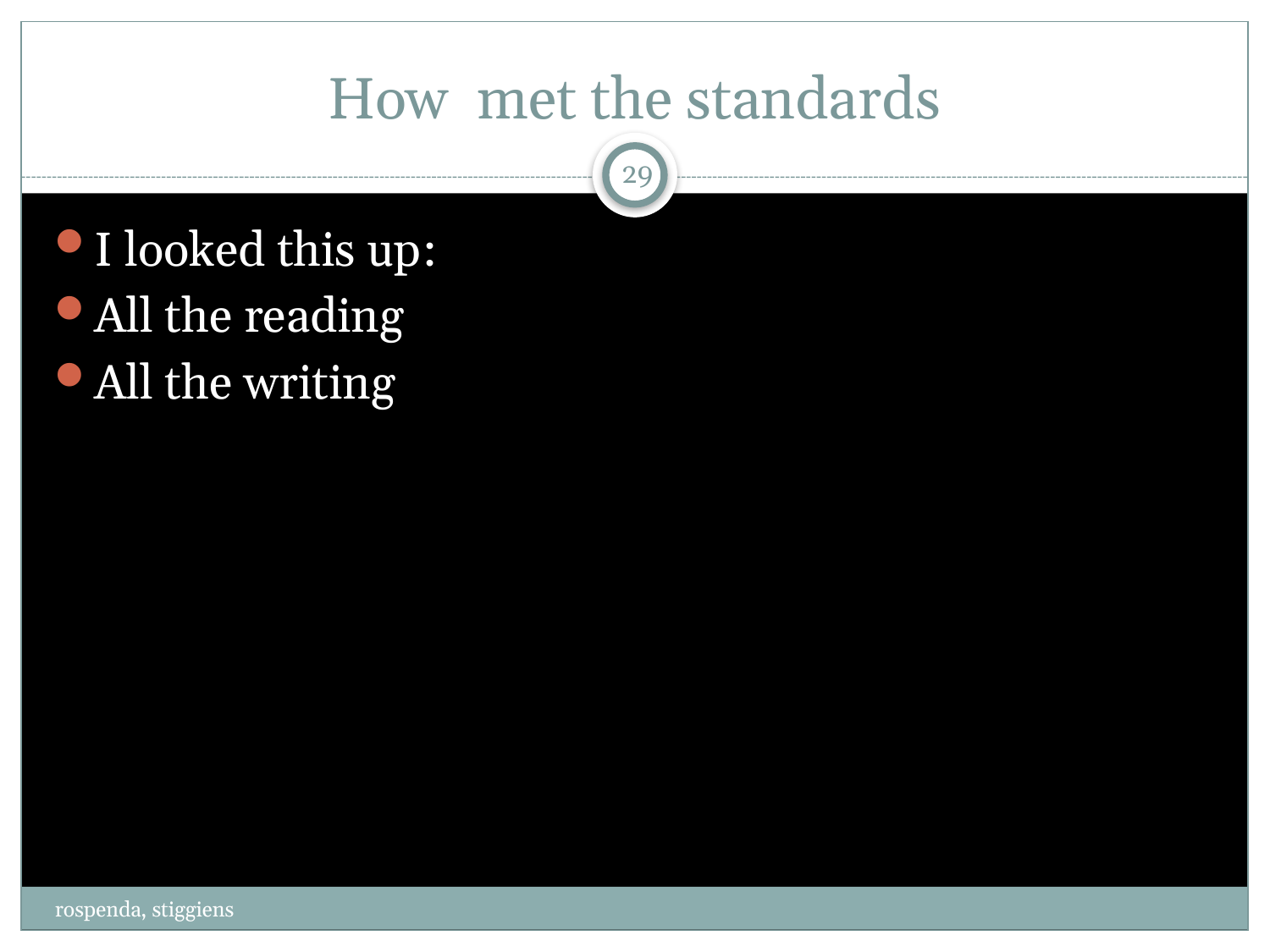

# How  met the standards
29
I looked this up:
All the reading
All the writing

rospenda, stiggiens